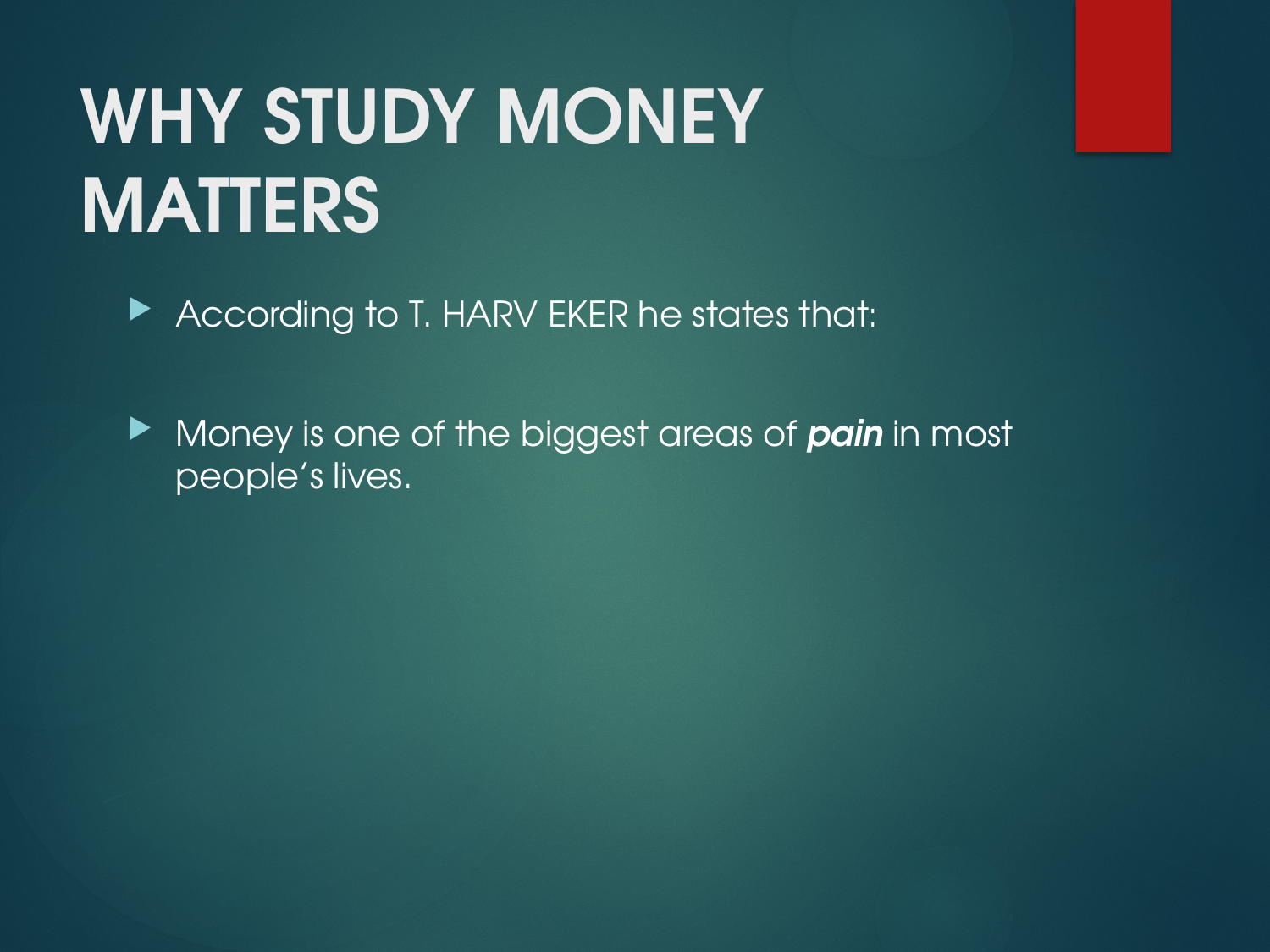

# WHY STUDY MONEY MATTERS
According to T. HARV EKER he states that:

Money is one of the biggest areas of pain in most people’s lives.